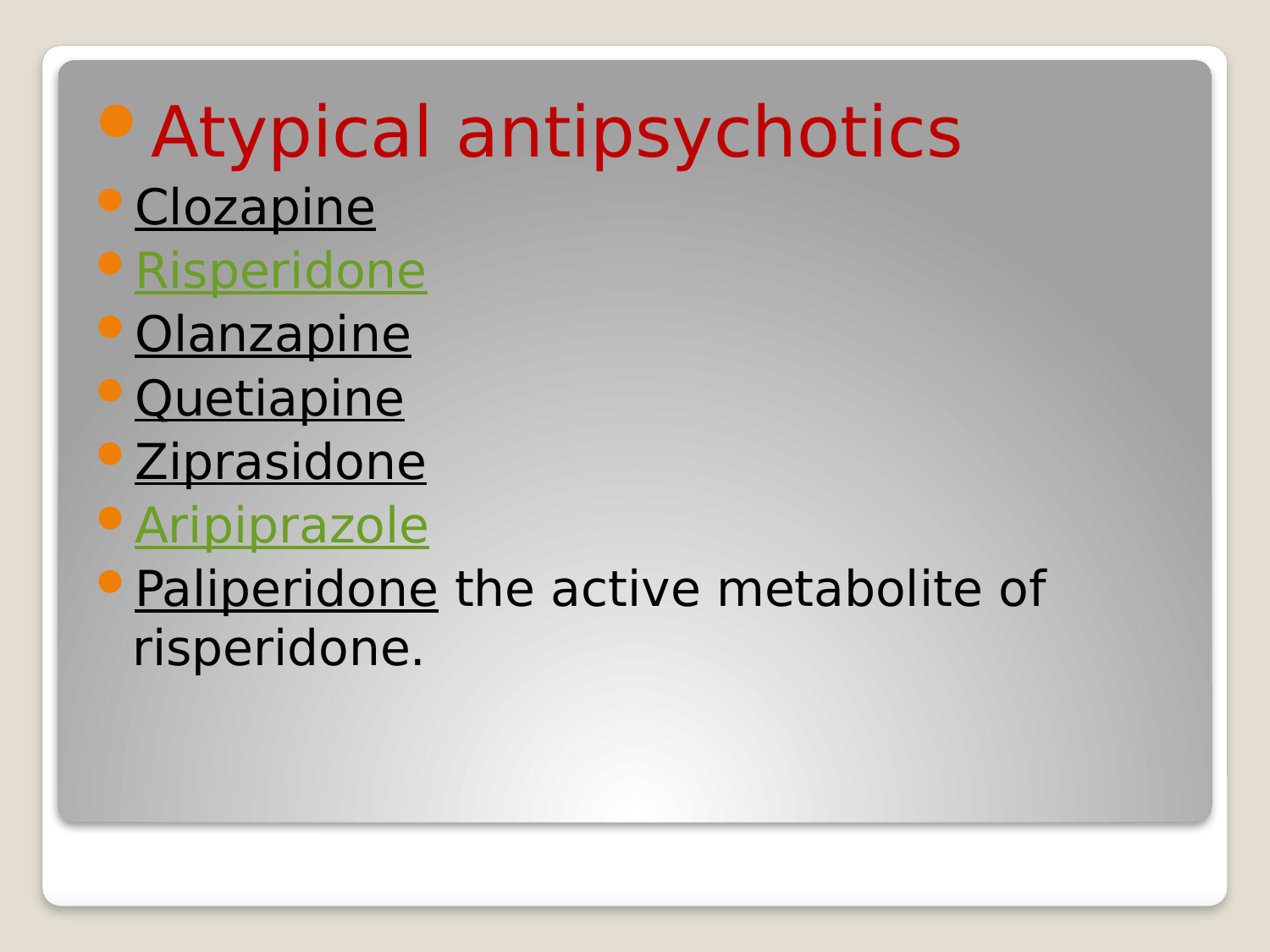

Atypical antipsychotics
Clozapine
Risperidone
Olanzapine
Quetiapine
Ziprasidone
Aripiprazole
Paliperidone the active metabolite of risperidone.
#